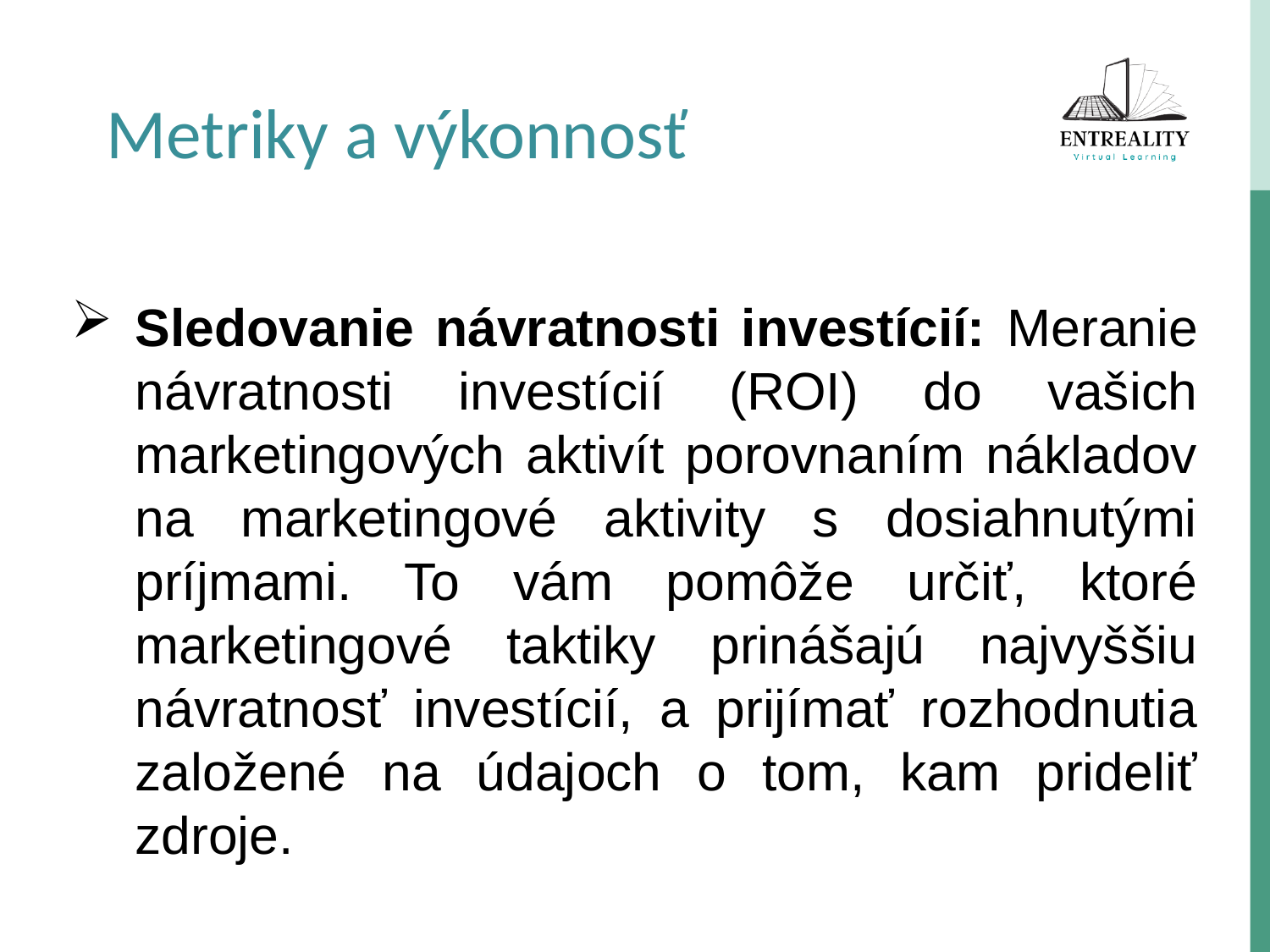

Metriky a výkonnosť

Sledovanie návratnosti investícií: Meranie návratnosti investícií (ROI) do vašich marketingových aktivít porovnaním nákladov na marketingové aktivity s dosiahnutými príjmami. To vám pomôže určiť, ktoré marketingové taktiky prinášajú najvyššiu návratnosť investícií, a prijímať rozhodnutia založené na údajoch o tom, kam prideliť zdroje.